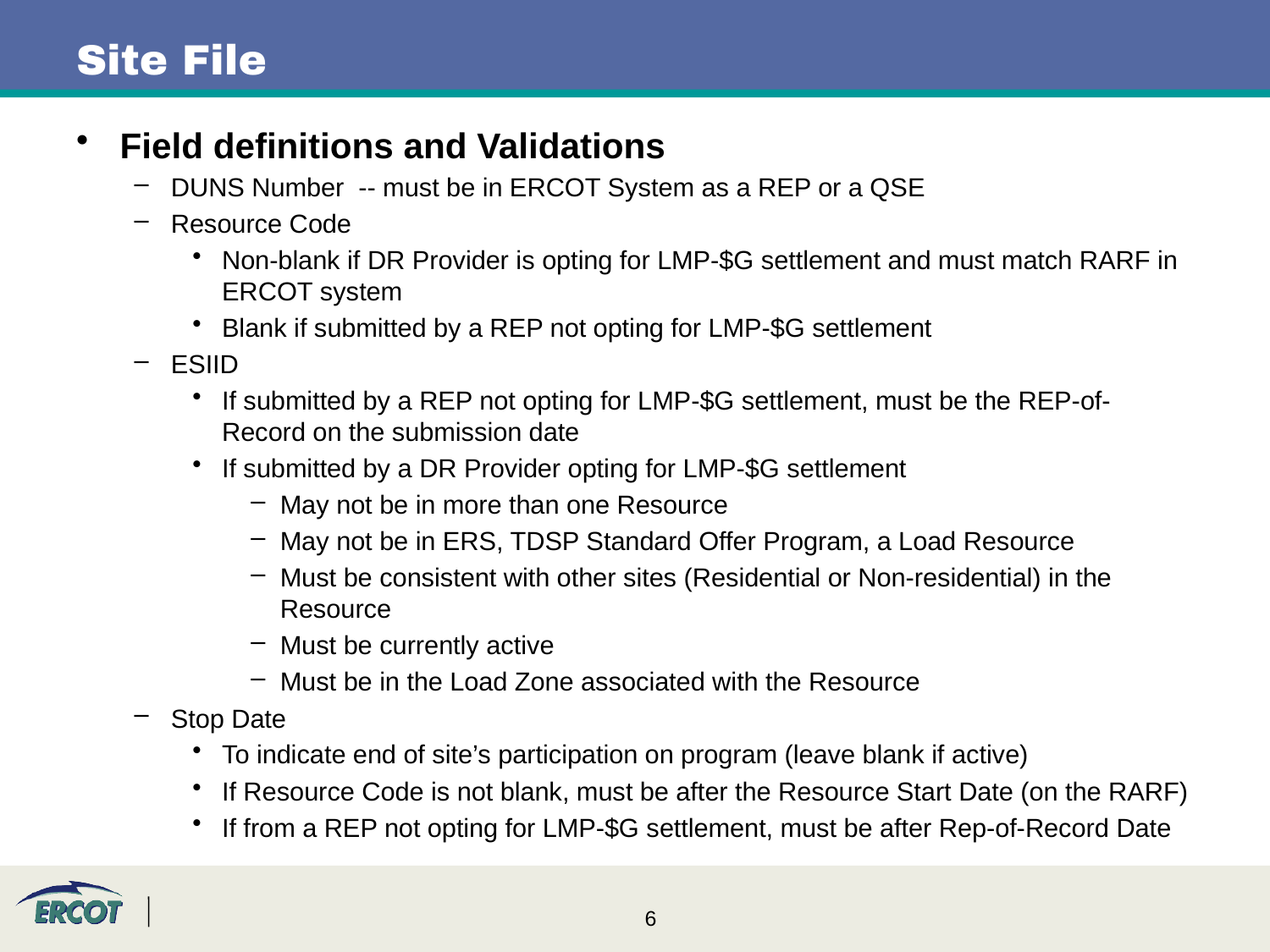

# Site File
Field definitions and Validations
DUNS Number  -- must be in ERCOT System as a REP or a QSE
Resource Code
Non-blank if DR Provider is opting for LMP-$G settlement and must match RARF in ERCOT system
Blank if submitted by a REP not opting for LMP-$G settlement
ESIID
If submitted by a REP not opting for LMP-$G settlement, must be the REP-of-Record on the submission date
If submitted by a DR Provider opting for LMP-$G settlement
May not be in more than one Resource
May not be in ERS, TDSP Standard Offer Program, a Load Resource
Must be consistent with other sites (Residential or Non-residential) in the Resource
Must be currently active
Must be in the Load Zone associated with the Resource
Stop Date
To indicate end of site’s participation on program (leave blank if active)
If Resource Code is not blank, must be after the Resource Start Date (on the RARF)
If from a REP not opting for LMP-$G settlement, must be after Rep-of-Record Date